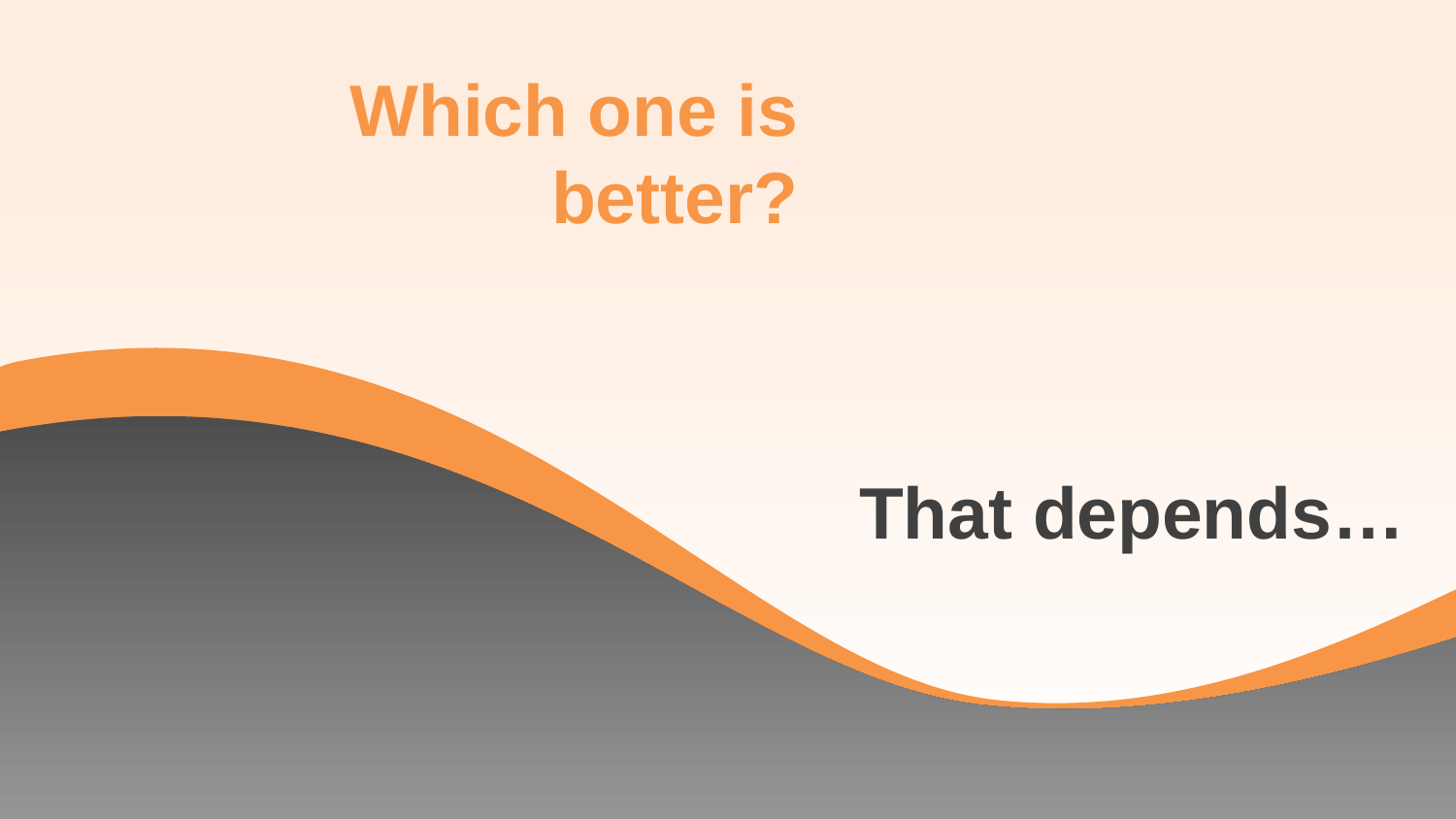

# Which one is better?

That depends…